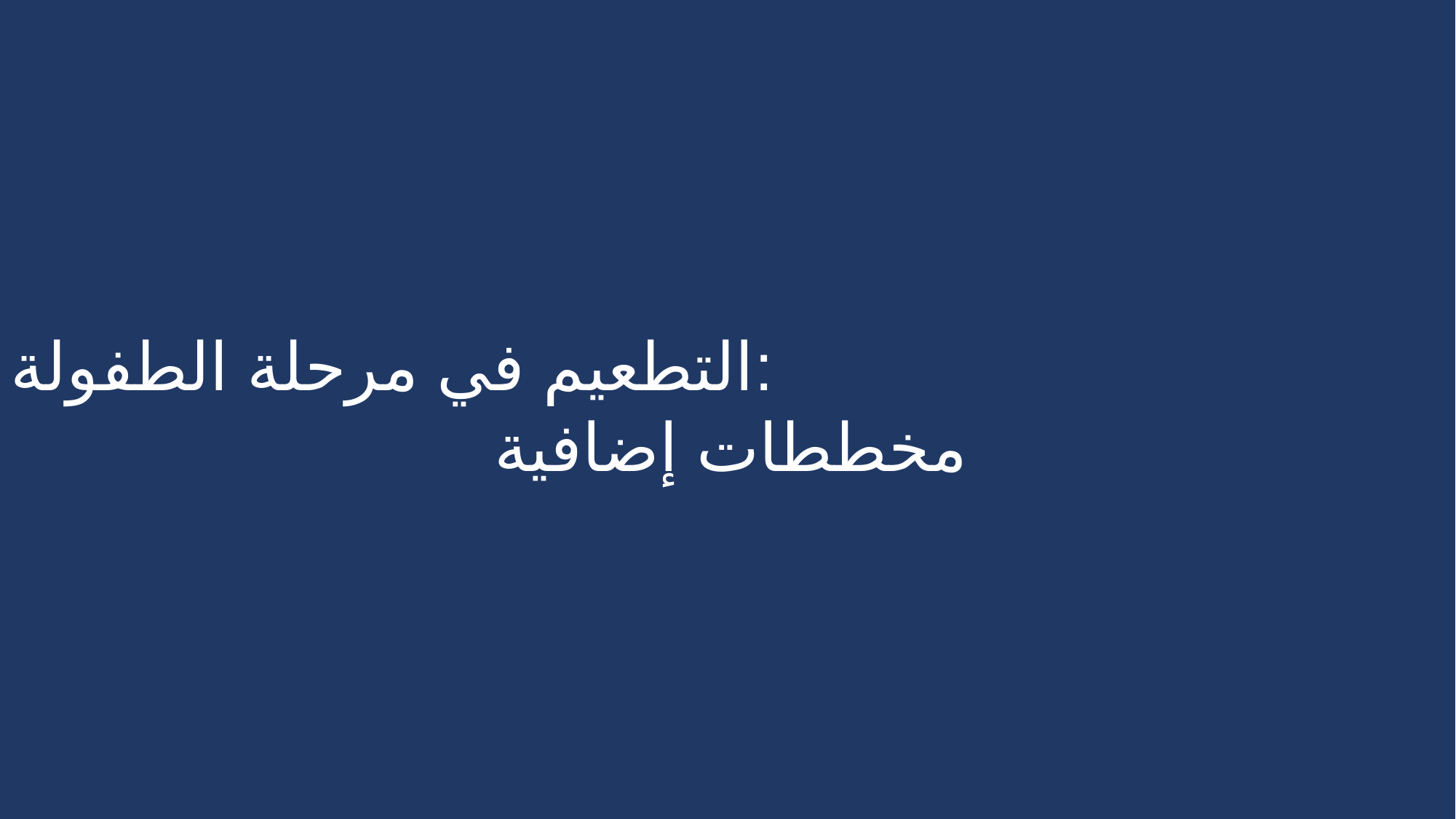

# التطعيم في مرحلة الطفولة:
مخططات إضافية